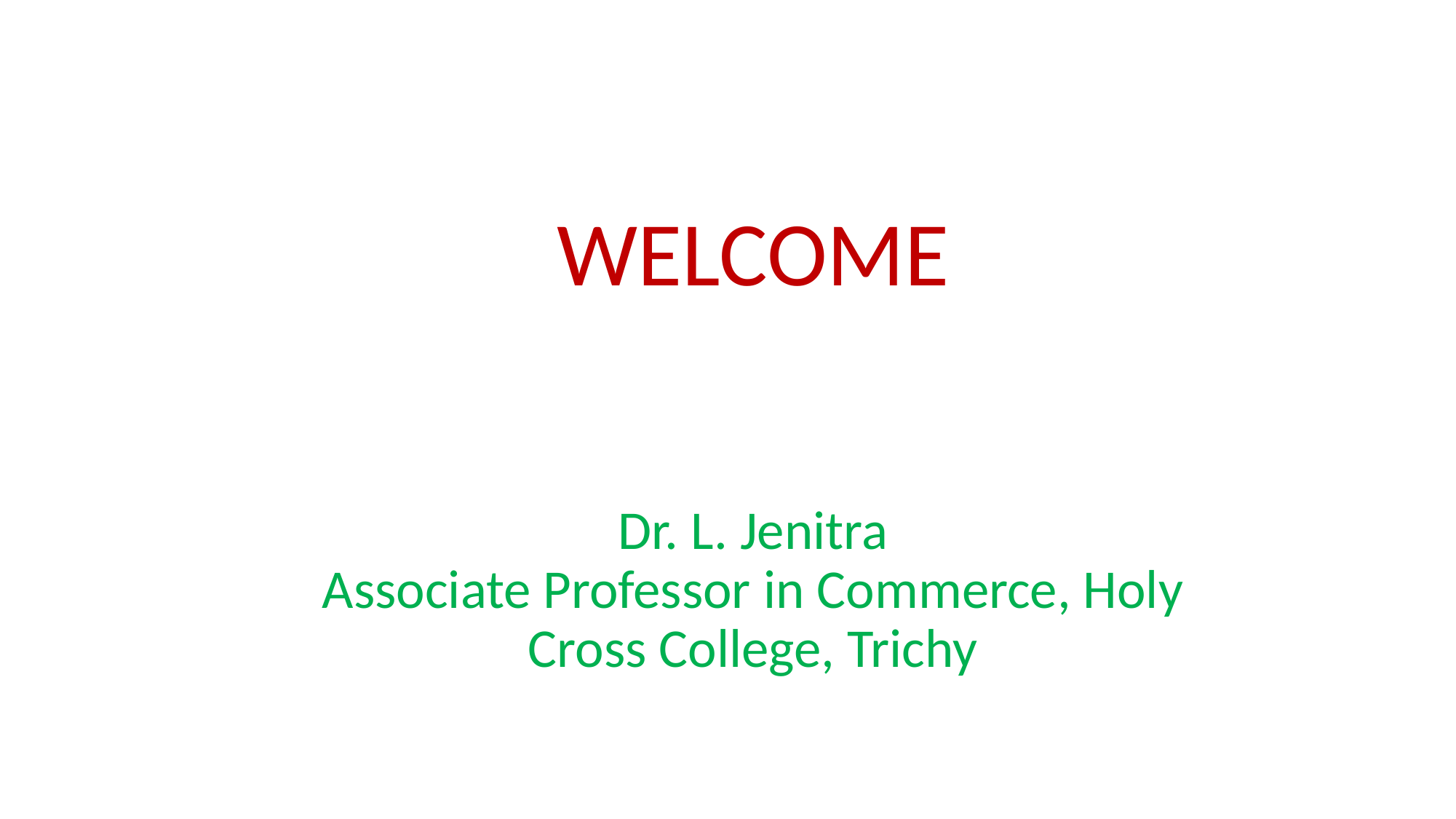

# WELCOME Dr. L. Jenitra Associate Professor in Commerce, Holy Cross College, Trichy